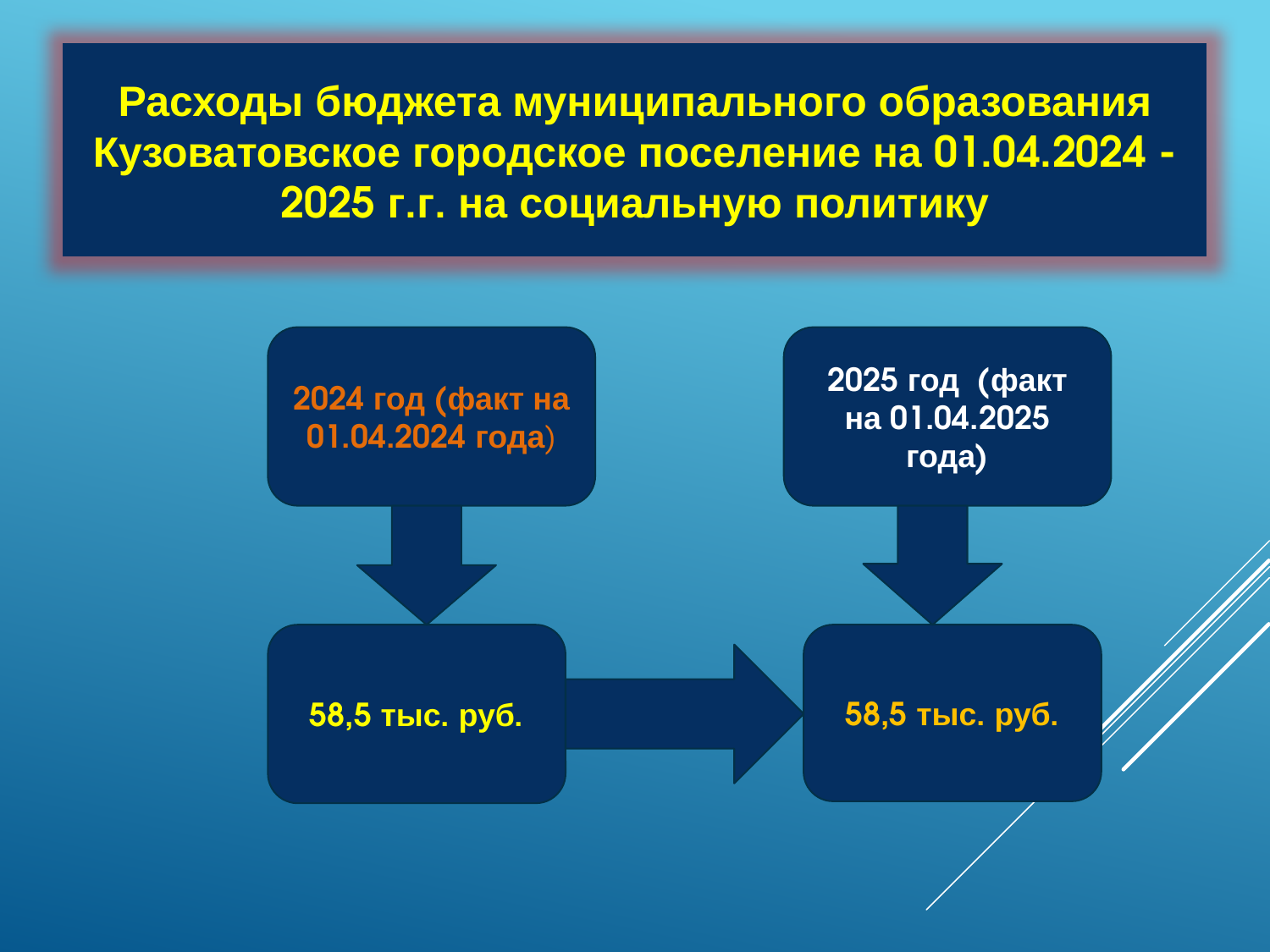

Расходы бюджета муниципального образования Кузоватовское городское поселение на 01.04.2024 -2025 г.г. на социальную политику
2024 год (факт на 01.04.2024 года)
2025 год  (факт на 01.04.2025 года)

58,5 тыс. руб.
58,5 тыс. руб.